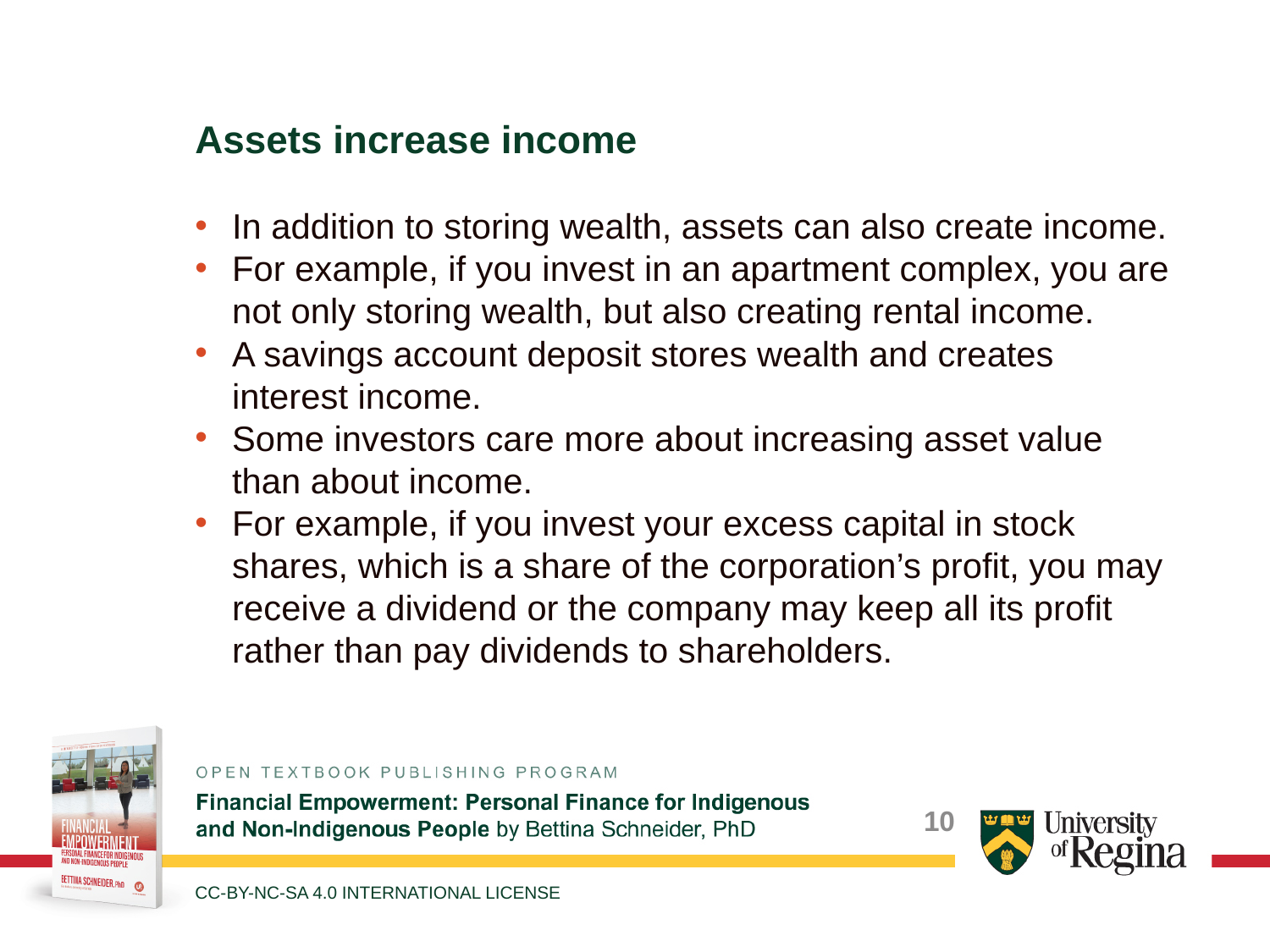

Assets increase income
In addition to storing wealth, assets can also create income.
For example, if you invest in an apartment complex, you are not only storing wealth, but also creating rental income.
A savings account deposit stores wealth and creates interest income.
Some investors care more about increasing asset value than about income.
For example, if you invest your excess capital in stock shares, which is a share of the corporation’s profit, you may receive a dividend or the company may keep all its profit rather than pay dividends to shareholders.

CC-BY-NC-SA 4.0 INTERNATIONAL LICENSE